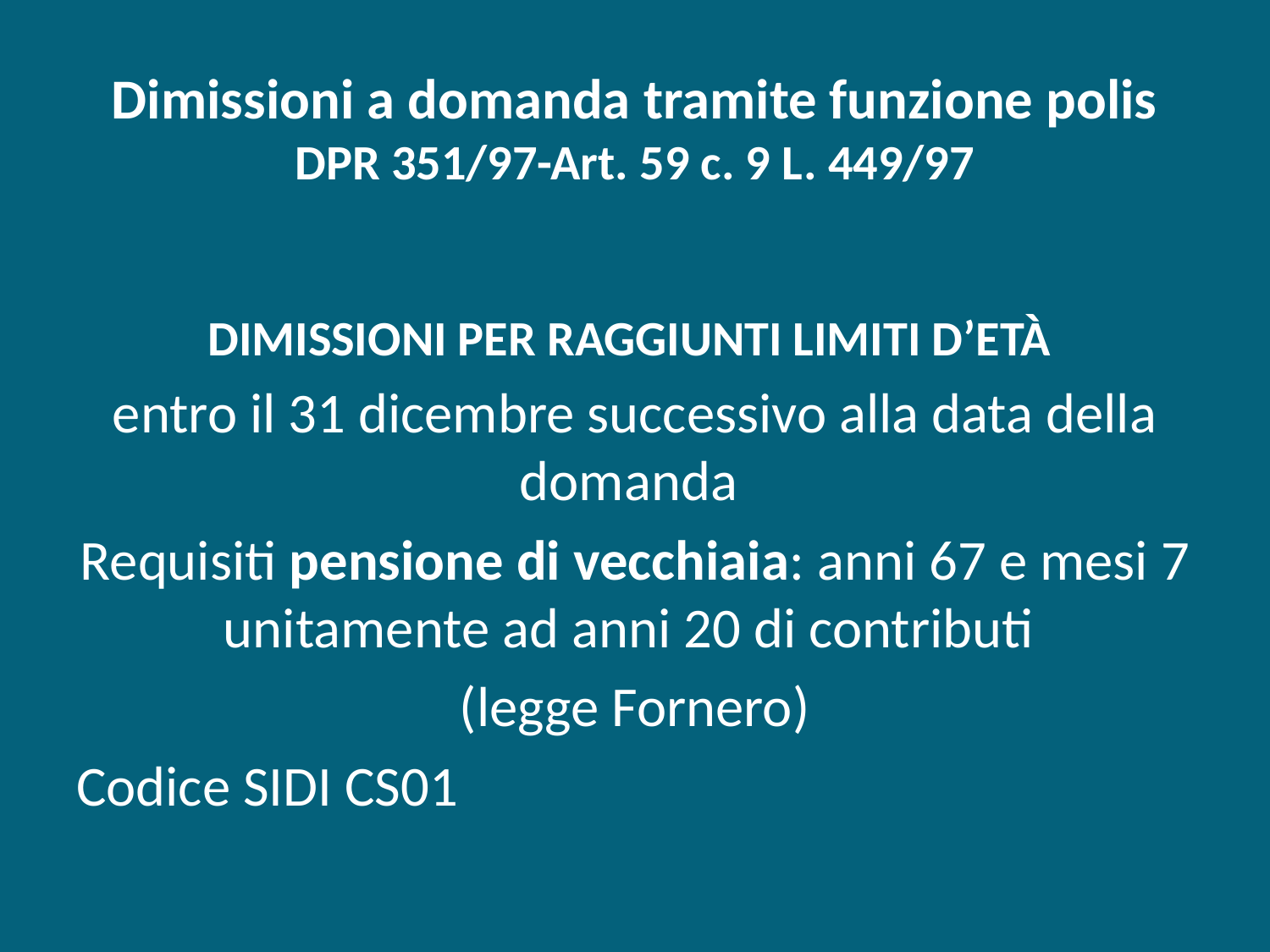

# Dimissioni a domanda tramite funzione polis DPR 351/97-Art. 59 c. 9 L. 449/97

DIMISSIONI PER RAGGIUNTI LIMITI D’ETÀ
entro il 31 dicembre successivo alla data della domanda
Requisiti pensione di vecchiaia: anni 67 e mesi 7 unitamente ad anni 20 di contributi
(legge Fornero)
Codice SIDI CS01